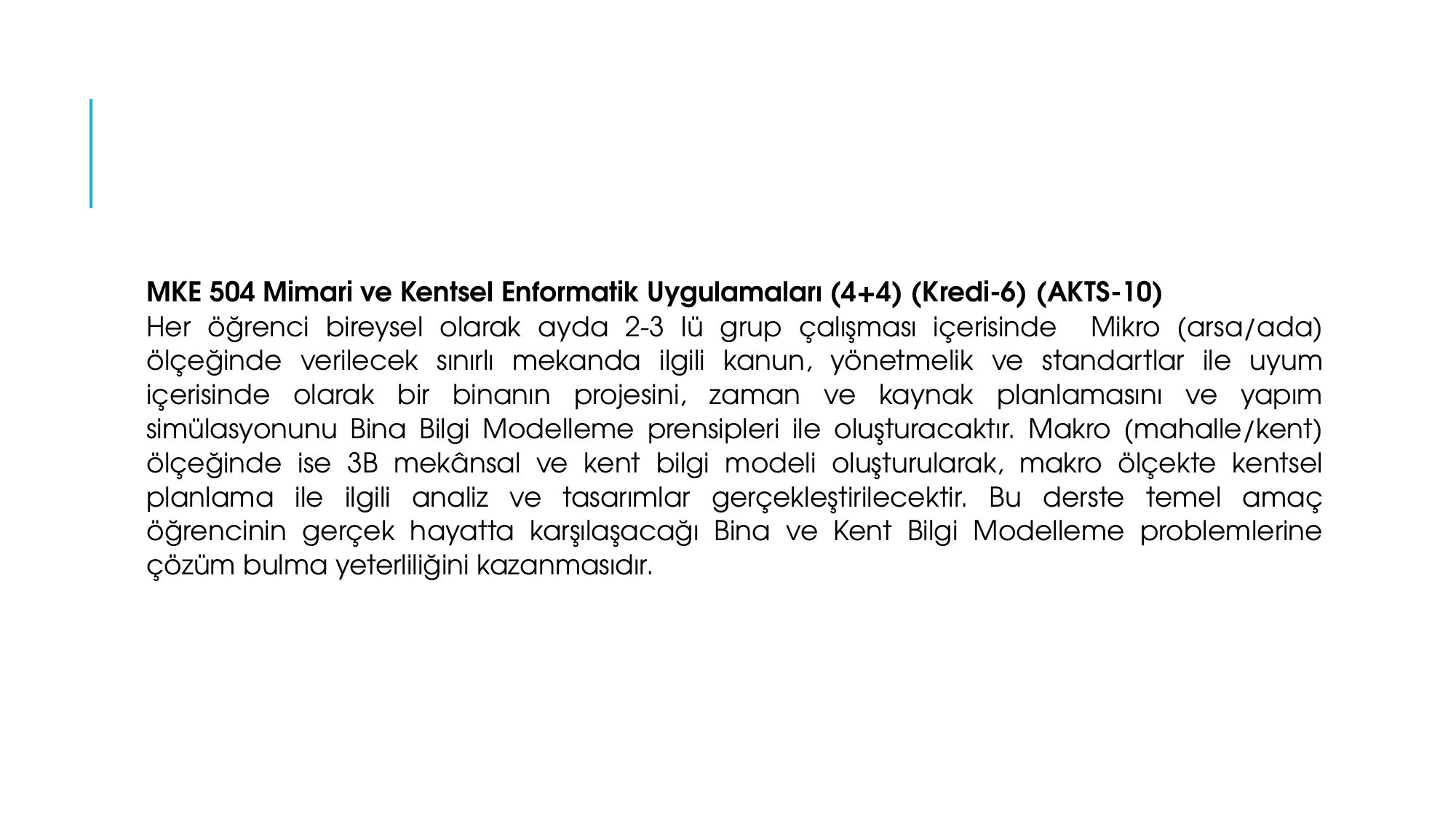

MKE 504 Mimari ve Kentsel Enformatik Uygulamaları (4+4) (Kredi-6) (AKTS-10)
Her öğrenci bireysel olarak ayda 2-3 lü grup çalışması içerisinde  Mikro (arsa/ada) ölçeğinde verilecek sınırlı mekanda ilgili kanun, yönetmelik ve standartlar ile uyum içerisinde olarak bir binanın projesini, zaman ve kaynak planlamasını ve yapım simülasyonunu Bina Bilgi Modelleme prensipleri ile oluşturacaktır. Makro (mahalle/kent) ölçeğinde ise 3B mekânsal ve kent bilgi modeli oluşturularak, makro ölçekte kentsel planlama ile ilgili analiz ve tasarımlar gerçekleştirilecektir. Bu derste temel amaç öğrencinin gerçek hayatta karşılaşacağı Bina ve Kent Bilgi Modelleme problemlerine çözüm bulma yeterliliğini kazanmasıdır.